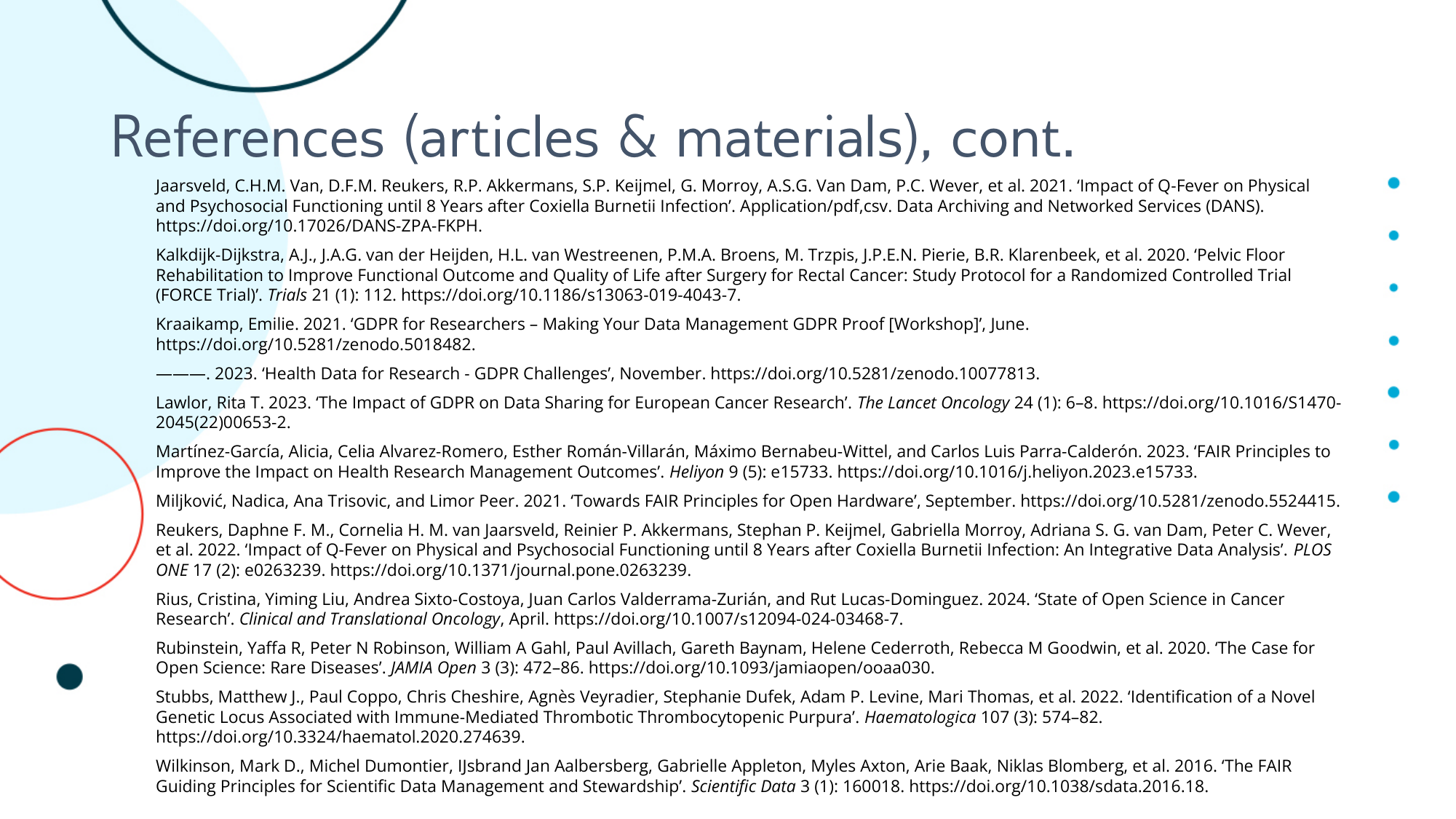

# References (articles & materials), cont.
Jaarsveld, C.H.M. Van, D.F.M. Reukers, R.P. Akkermans, S.P. Keijmel, G. Morroy, A.S.G. Van Dam, P.C. Wever, et al. 2021. ‘Impact of Q-Fever on Physical and Psychosocial Functioning until 8 Years after Coxiella Burnetii Infection’. Application/pdf,csv. Data Archiving and Networked Services (DANS). https://doi.org/10.17026/DANS-ZPA-FKPH.
Kalkdijk-Dijkstra, A.J., J.A.G. van der Heijden, H.L. van Westreenen, P.M.A. Broens, M. Trzpis, J.P.E.N. Pierie, B.R. Klarenbeek, et al. 2020. ‘Pelvic Floor Rehabilitation to Improve Functional Outcome and Quality of Life after Surgery for Rectal Cancer: Study Protocol for a Randomized Controlled Trial (FORCE Trial)’. Trials 21 (1): 112. https://doi.org/10.1186/s13063-019-4043-7.
Kraaikamp, Emilie. 2021. ‘GDPR for Researchers – Making Your Data Management GDPR Proof [Workshop]’, June. https://doi.org/10.5281/zenodo.5018482.
———. 2023. ‘Health Data for Research - GDPR Challenges’, November. https://doi.org/10.5281/zenodo.10077813.
Lawlor, Rita T. 2023. ‘The Impact of GDPR on Data Sharing for European Cancer Research’. The Lancet Oncology 24 (1): 6–8. https://doi.org/10.1016/S1470-2045(22)00653-2.
Martínez-García, Alicia, Celia Alvarez-Romero, Esther Román-Villarán, Máximo Bernabeu-Wittel, and Carlos Luis Parra-Calderón. 2023. ‘FAIR Principles to Improve the Impact on Health Research Management Outcomes’. Heliyon 9 (5): e15733. https://doi.org/10.1016/j.heliyon.2023.e15733.
Miljković, Nadica, Ana Trisovic, and Limor Peer. 2021. ‘Towards FAIR Principles for Open Hardware’, September. https://doi.org/10.5281/zenodo.5524415.
Reukers, Daphne F. M., Cornelia H. M. van Jaarsveld, Reinier P. Akkermans, Stephan P. Keijmel, Gabriella Morroy, Adriana S. G. van Dam, Peter C. Wever, et al. 2022. ‘Impact of Q-Fever on Physical and Psychosocial Functioning until 8 Years after Coxiella Burnetii Infection: An Integrative Data Analysis’. PLOS ONE 17 (2): e0263239. https://doi.org/10.1371/journal.pone.0263239.
Rius, Cristina, Yiming Liu, Andrea Sixto-Costoya, Juan Carlos Valderrama-Zurián, and Rut Lucas-Dominguez. 2024. ‘State of Open Science in Cancer Research’. Clinical and Translational Oncology, April. https://doi.org/10.1007/s12094-024-03468-7.
Rubinstein, Yaffa R, Peter N Robinson, William A Gahl, Paul Avillach, Gareth Baynam, Helene Cederroth, Rebecca M Goodwin, et al. 2020. ‘The Case for Open Science: Rare Diseases’. JAMIA Open 3 (3): 472–86. https://doi.org/10.1093/jamiaopen/ooaa030.
Stubbs, Matthew J., Paul Coppo, Chris Cheshire, Agnès Veyradier, Stephanie Dufek, Adam P. Levine, Mari Thomas, et al. 2022. ‘Identification of a Novel Genetic Locus Associated with Immune-Mediated Thrombotic Thrombocytopenic Purpura’. Haematologica 107 (3): 574–82. https://doi.org/10.3324/haematol.2020.274639.
Wilkinson, Mark D., Michel Dumontier, IJsbrand Jan Aalbersberg, Gabrielle Appleton, Myles Axton, Arie Baak, Niklas Blomberg, et al. 2016. ‘The FAIR Guiding Principles for Scientific Data Management and Stewardship’. Scientific Data 3 (1): 160018. https://doi.org/10.1038/sdata.2016.18.